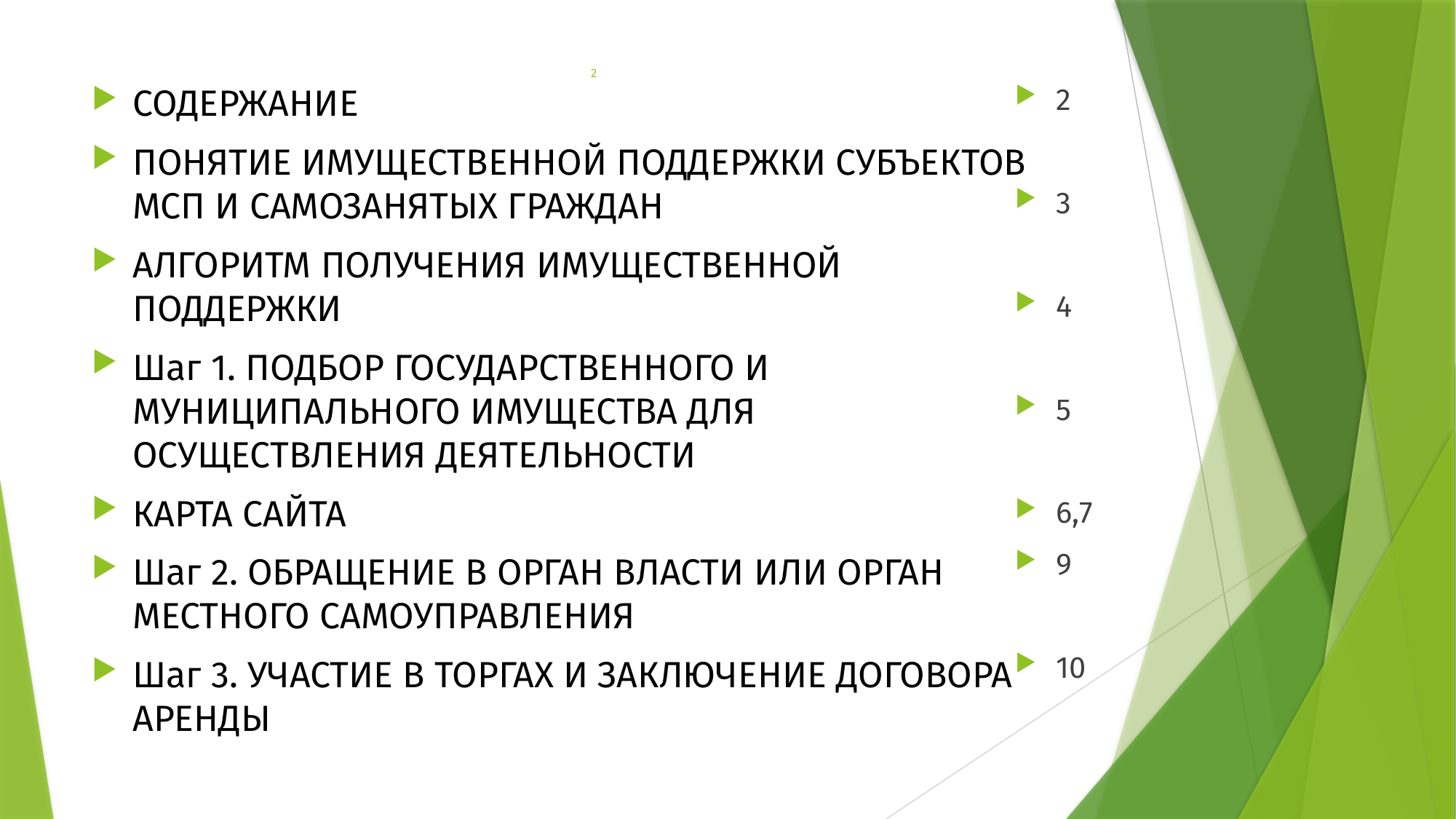

# 2
СОДЕРЖАНИЕ
ПОНЯТИЕ ИМУЩЕСТВЕННОЙ ПОДДЕРЖКИ СУБЪЕКТОВ МСП И САМОЗАНЯТЫХ ГРАЖДАН
АЛГОРИТМ ПОЛУЧЕНИЯ ИМУЩЕСТВЕННОЙ ПОДДЕРЖКИ
Шаг 1. ПОДБОР ГОСУДАРСТВЕННОГО И МУНИЦИПАЛЬНОГО ИМУЩЕСТВА ДЛЯ ОСУЩЕСТВЛЕНИЯ ДЕЯТЕЛЬНОСТИ
КАРТА САЙТА
Шаг 2. ОБРАЩЕНИЕ В ОРГАН ВЛАСТИ ИЛИ ОРГАН МЕСТНОГО САМОУПРАВЛЕНИЯ
Шаг 3. УЧАСТИЕ В ТОРГАХ И ЗАКЛЮЧЕНИЕ ДОГОВОРА АРЕНДЫ
2

3

4

5

6,7
9

10